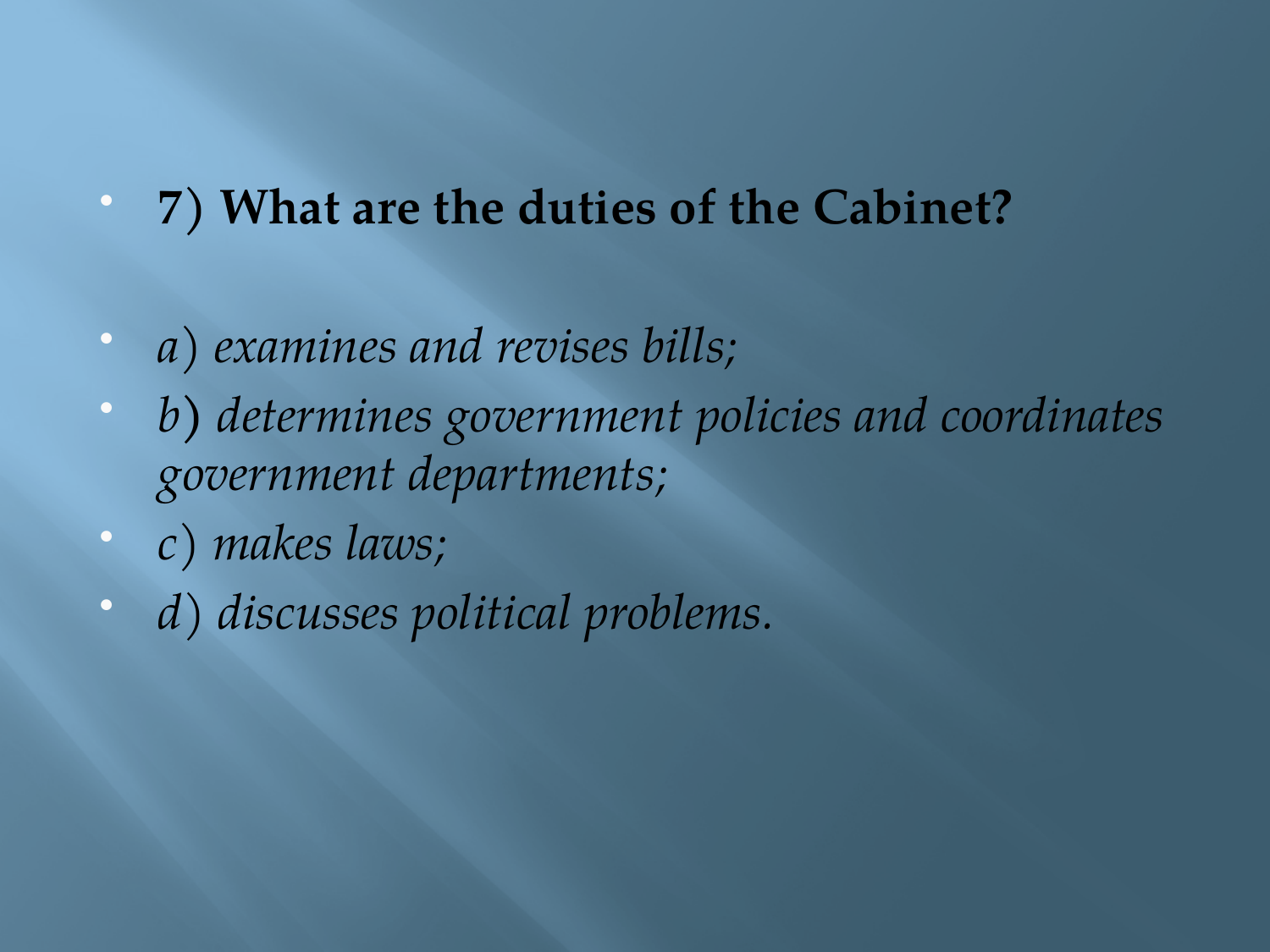

# 7) What are the duties of the Cabinet?

a) examines and revises bills;
b) determines government policies and coordinates government departments;
c) makes laws;
d) discusses political problems.